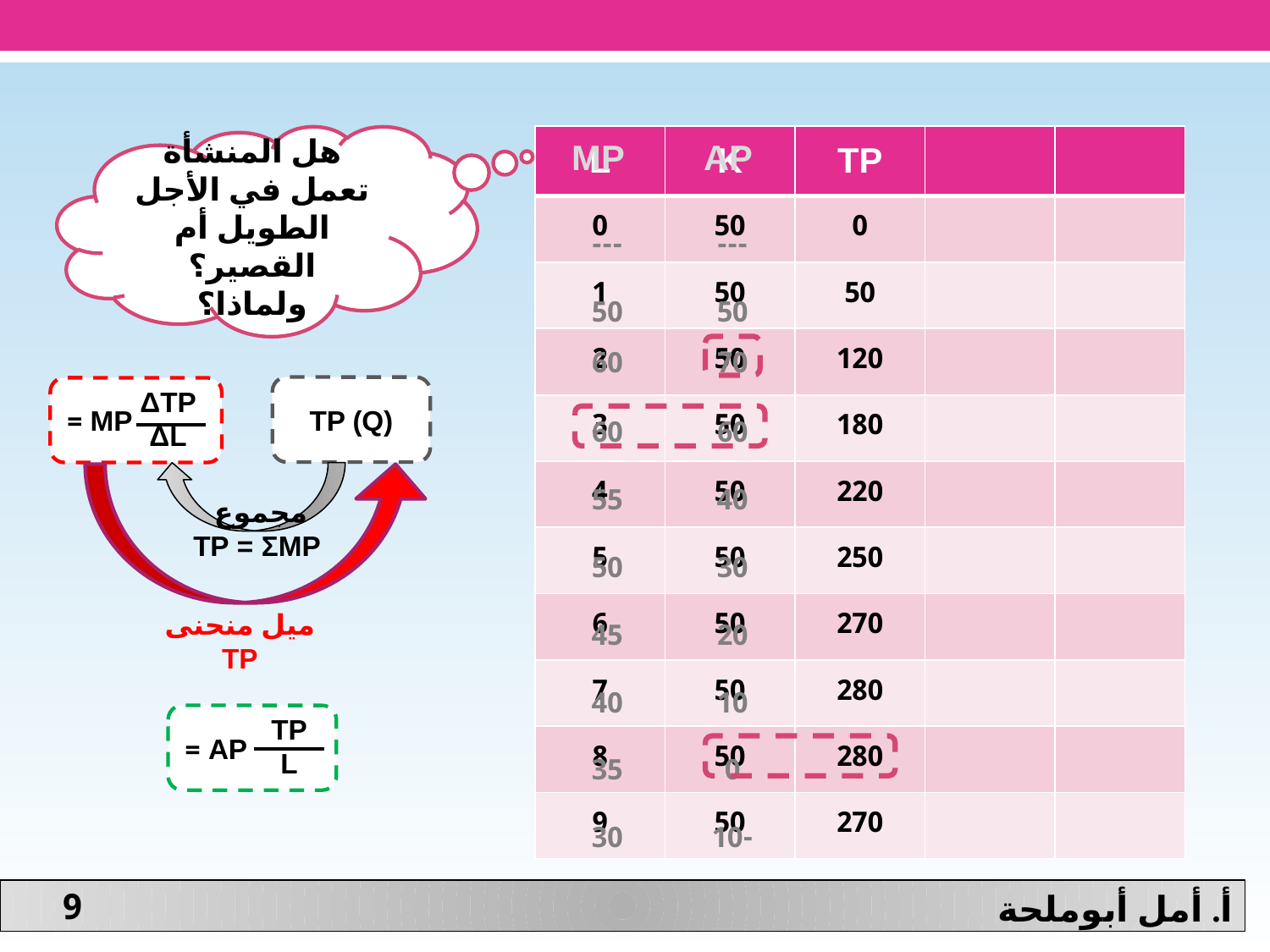

| MP | AP |
| --- | --- |
هل المنشأة تعمل في الأجل الطويل أم القصير؟
ولماذا؟
| L | K | TP |  |  |
| --- | --- | --- | --- | --- |
| 0 | 50 | 0 |  |  |
| 1 | 50 | 50 |  |  |
| 2 | 50 | 120 |  |  |
| 3 | 50 | 180 |  |  |
| 4 | 50 | 220 |  |  |
| 5 | 50 | 250 |  |  |
| 6 | 50 | 270 |  |  |
| 7 | 50 | 280 |  |  |
| 8 | 50 | 280 |  |  |
| 9 | 50 | 270 |  |  |
---
50
60

60
55
50
45
40
35
30
---
50
70

60
40
30
20
10
0
-10

TP (Q)
MP =
ΔTP
ΔL

مجموع
TP = ΣMP
ميل منحنى TP
AP =
TP
L

9

أ. أمل أبوملحة